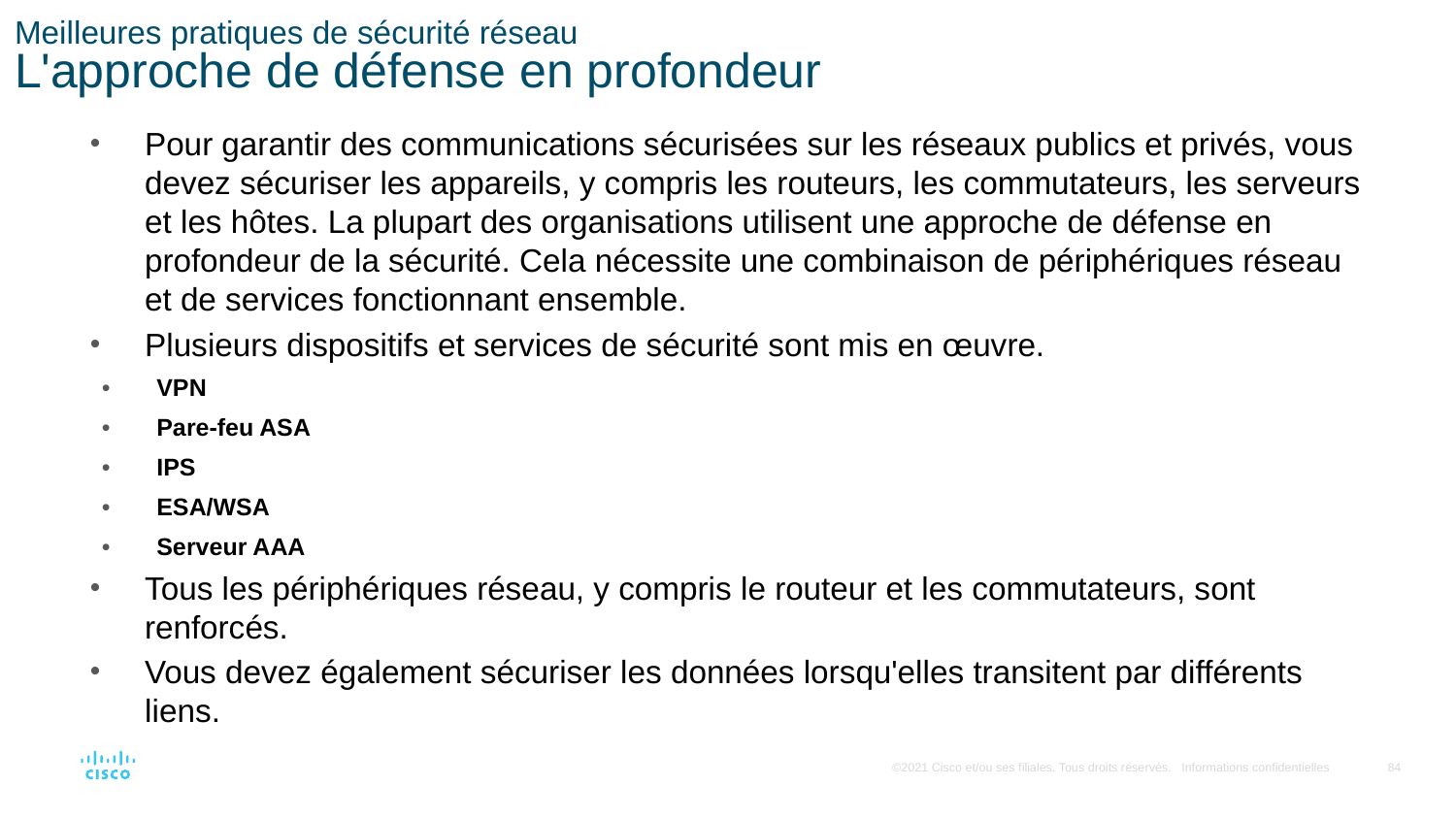

# Meilleures pratiques de sécurité réseau L'approche de défense en profondeur
Pour garantir des communications sécurisées sur les réseaux publics et privés, vous devez sécuriser les appareils, y compris les routeurs, les commutateurs, les serveurs et les hôtes. La plupart des organisations utilisent une approche de défense en profondeur de la sécurité. Cela nécessite une combinaison de périphériques réseau et de services fonctionnant ensemble.
Plusieurs dispositifs et services de sécurité sont mis en œuvre.
VPN
Pare-feu ASA
IPS
ESA/WSA
Serveur AAA
Tous les périphériques réseau, y compris le routeur et les commutateurs, sont renforcés.
Vous devez également sécuriser les données lorsqu'elles transitent par différents liens.